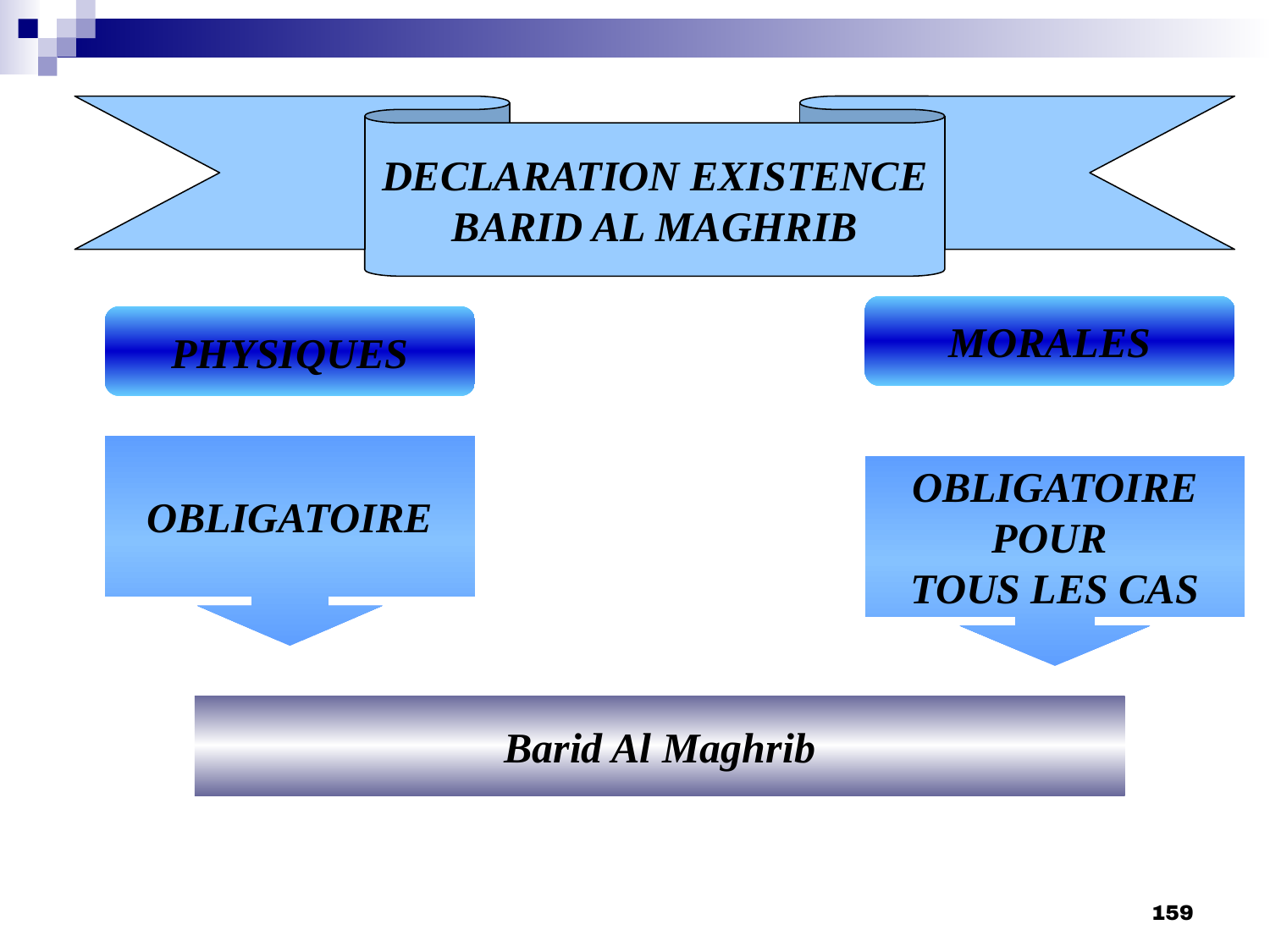

DECLARATION EXISTENCE
BARID AL MAGHRIB

MORALES
PHYSIQUES

OBLIGATOIRE

OBLIGATOIRE
POUR
TOUS LES CAS
Barid Al Maghrib
159